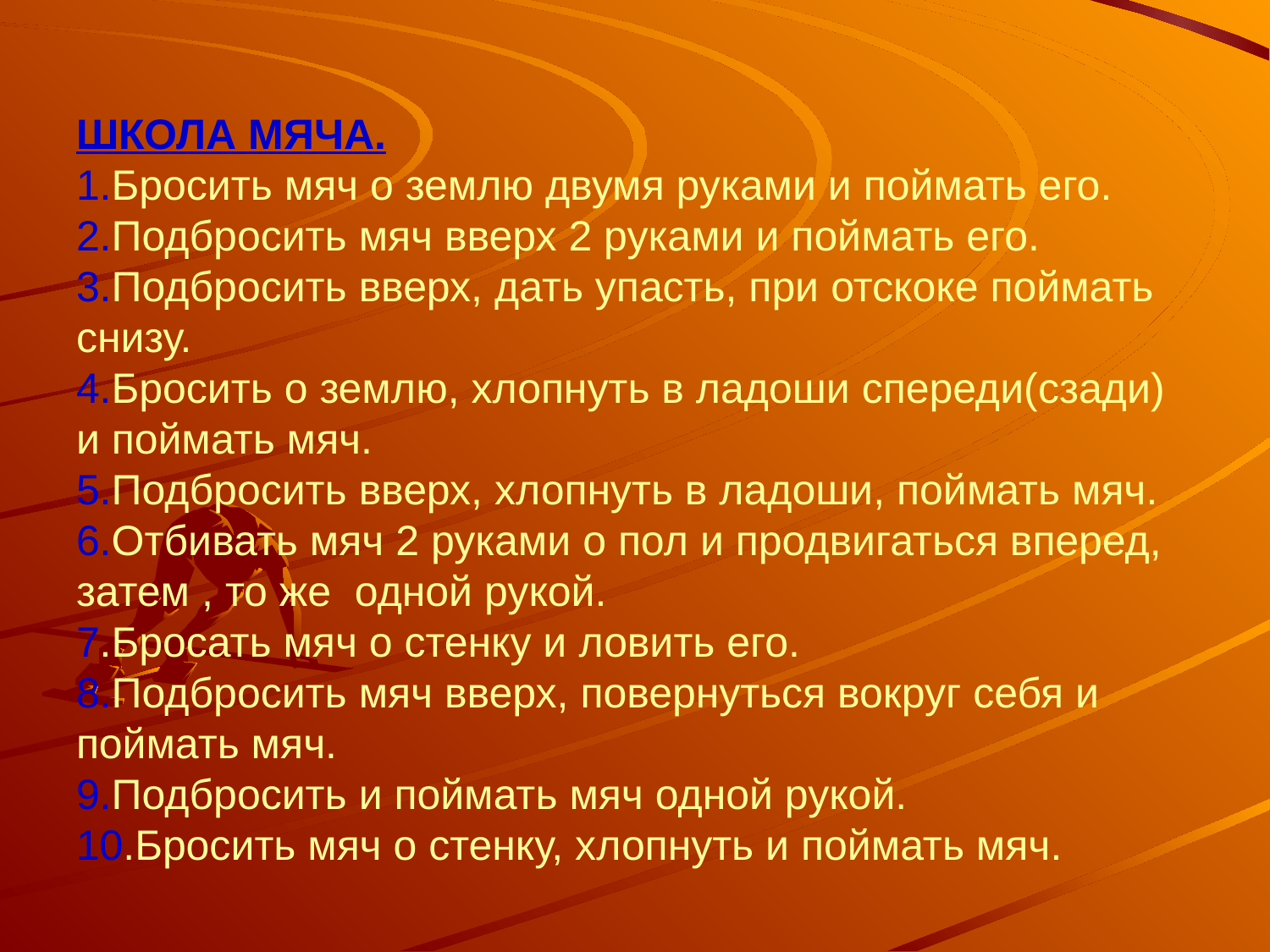

# ШКОЛА МЯЧА. 1.Бросить мяч о землю двумя руками и поймать его. 2.Подбросить мяч вверх 2 руками и поймать его. 3.Подбросить вверх, дать упасть, при отскоке поймать снизу. 4.Бросить о землю, хлопнуть в ладоши спереди(сзади) и поймать мяч. 5.Подбросить вверх, хлопнуть в ладоши, поймать мяч. 6.Отбивать мяч 2 руками о пол и продвигаться вперед, затем , то же  одной рукой. 7.Бросать мяч о стенку и ловить его. 8.Подбросить мяч вверх, повернуться вокруг себя и поймать мяч. 9.Подбросить и поймать мяч одной рукой. 10.Бросить мяч о стенку, хлопнуть и поймать мяч.